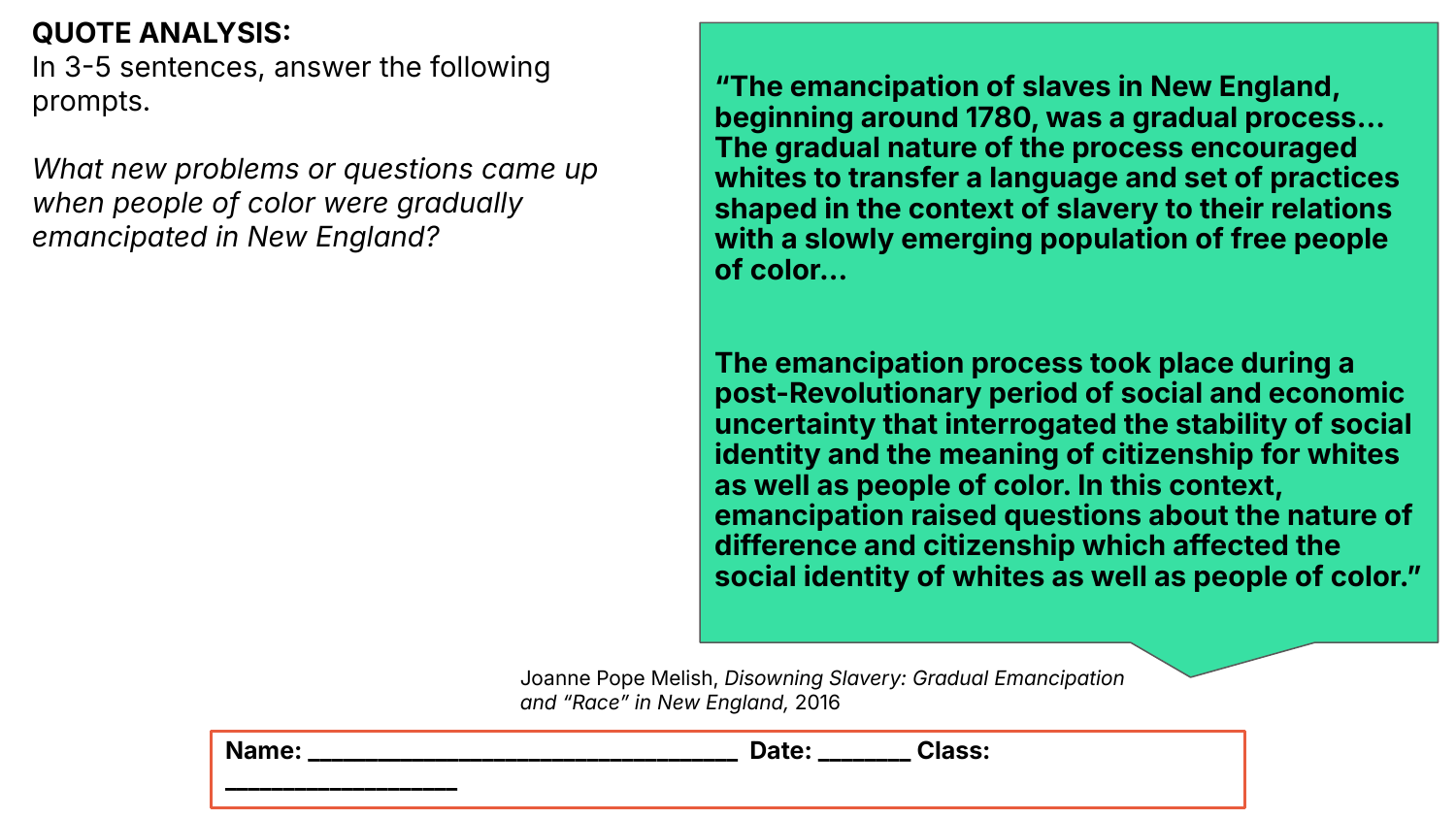

QUOTE ANALYSIS:
In 3-5 sentences, answer the following prompts.

What new problems or questions came up when people of color were gradually emancipated in New England?

“The emancipation of slaves in New England, beginning around 1780, was a gradual process… The gradual nature of the process encouraged whites to transfer a language and set of practices shaped in the context of slavery to their relations with a slowly emerging population of free people of color…

The emancipation process took place during a post-Revolutionary period of social and economic uncertainty that interrogated the stability of social identity and the meaning of citizenship for whites as well as people of color. In this context, emancipation raised questions about the nature of difference and citizenship which affected the social identity of whites as well as people of color.”
Joanne Pope Melish, Disowning Slavery: Gradual Emancipation and “Race” in New England, 2016
Name: _____________________________________  Date: ________ Class: ____________________